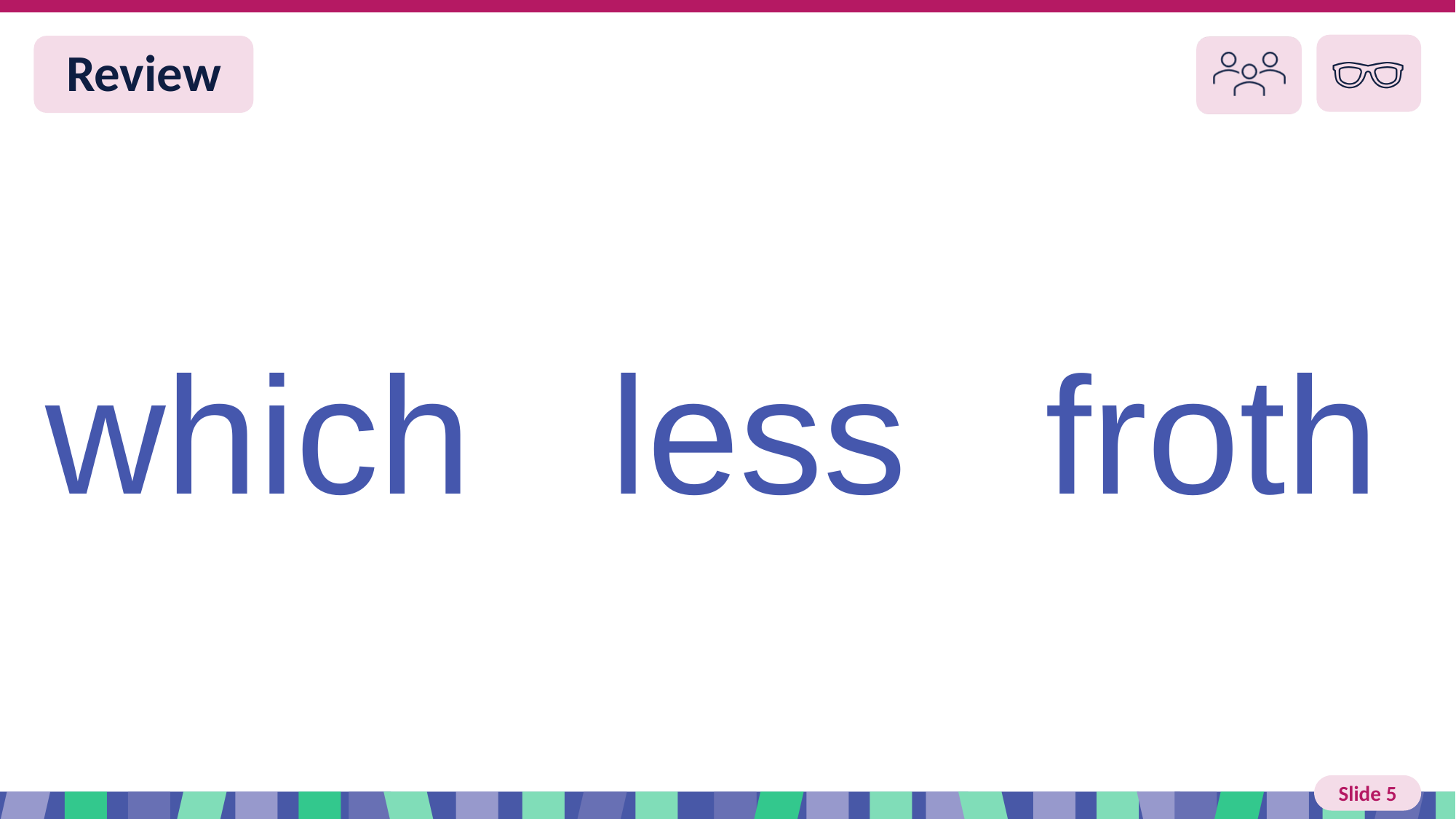

# Slide 6 Review
which   less   froth